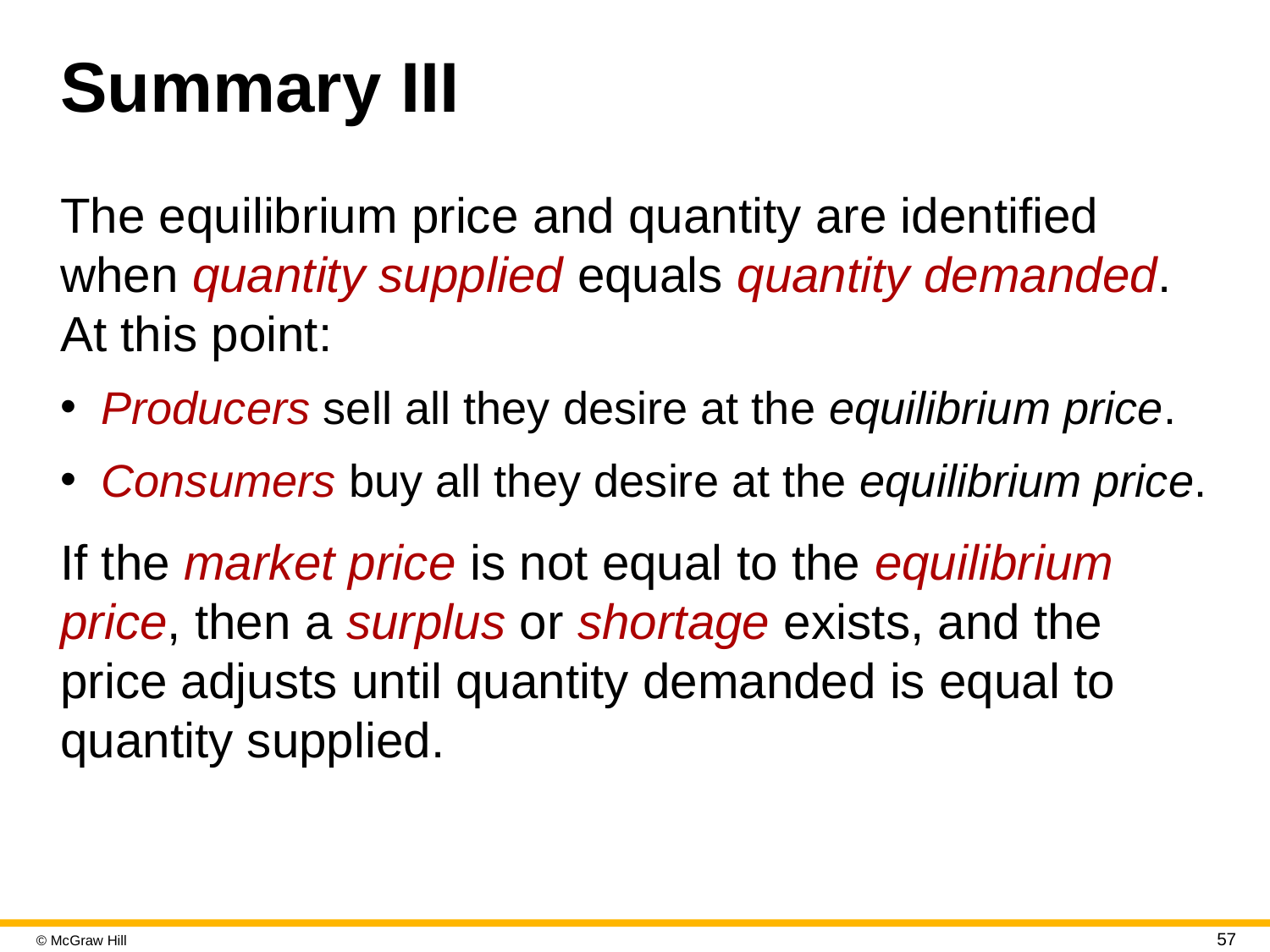

# Summary III
The equilibrium price and quantity are identified when quantity supplied equals quantity demanded. At this point:
Producers sell all they desire at the equilibrium price.
Consumers buy all they desire at the equilibrium price.
If the market price is not equal to the equilibrium price, then a surplus or shortage exists, and the price adjusts until quantity demanded is equal to quantity supplied.